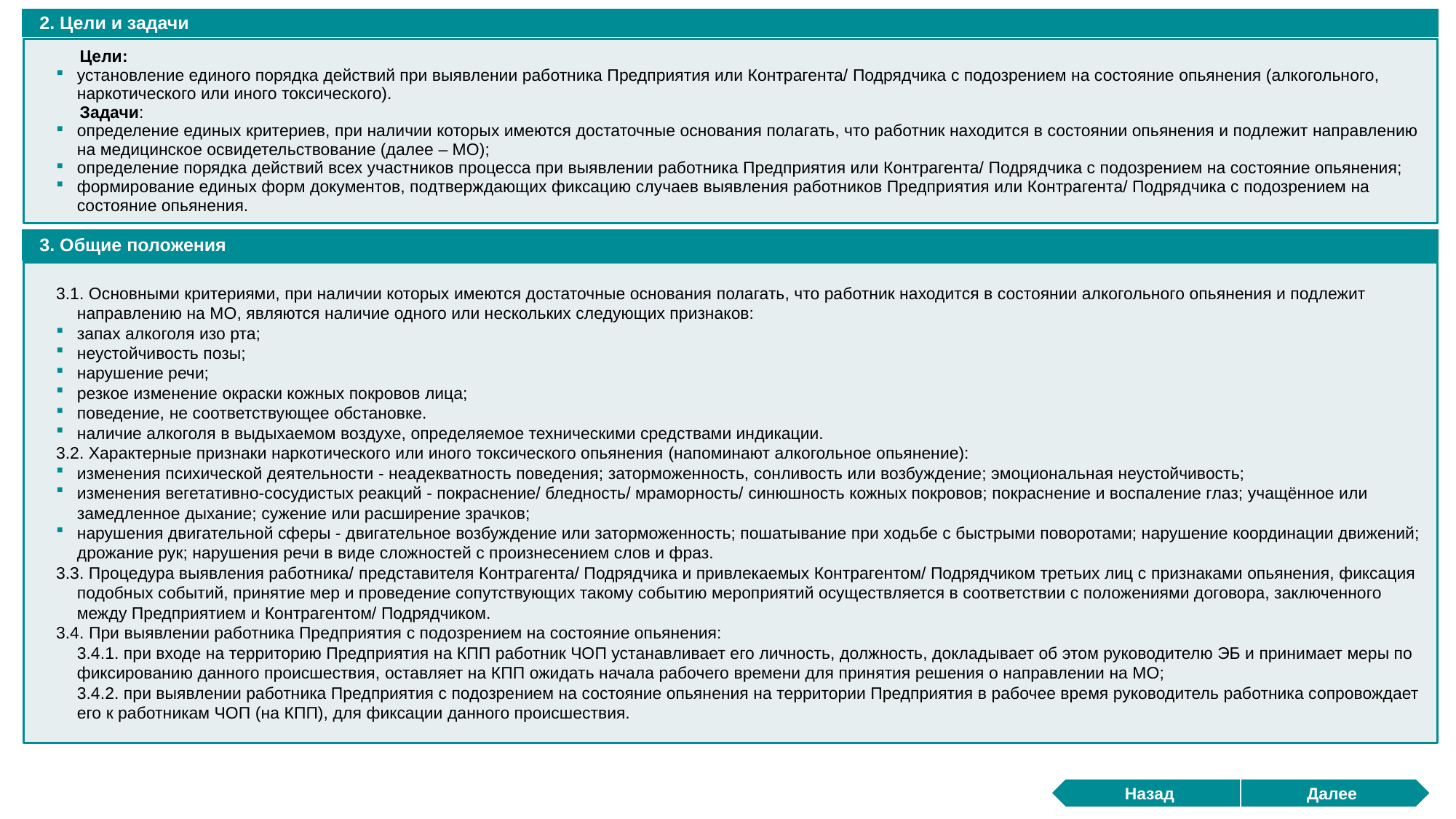

2. Цели и задачи
     Цели:
установление единого порядка действий при выявлении работника Предприятия или Контрагента/ Подрядчика с подозрением на состояние опьянения (алкогольного, наркотического или иного токсического).
     Задачи:
определение единых критериев, при наличии которых имеются достаточные основания полагать, что работник находится в состоянии опьянения и подлежит направлению на медицинское освидетельствование (далее – МО);
определение порядка действий всех участников процесса при выявлении работника Предприятия или Контрагента/ Подрядчика с подозрением на состояние опьянения;
формирование единых форм документов, подтверждающих фиксацию случаев выявления работников Предприятия или Контрагента/ Подрядчика с подозрением на состояние опьянения.
 3. Общие положения
3.1. Основными критериями, при наличии которых имеются достаточные основания полагать, что работник находится в состоянии алкогольного опьянения и подлежит направлению на МО, являются наличие одного или нескольких следующих признаков:
запах алкоголя изо рта;
неустойчивость позы;
нарушение речи;
резкое изменение окраски кожных покровов лица;
поведение, не соответствующее обстановке.
наличие алкоголя в выдыхаемом воздухе, определяемое техническими средствами индикации.
3.2. Характерные признаки наркотического или иного токсического опьянения (напоминают алкогольное опьянение):
изменения психической деятельности - неадекватность поведения; заторможенность, сонливость или возбуждение; эмоциональная неустойчивость;
изменения вегетативно-сосудистых реакций - покраснение/ бледность/ мраморность/ синюшность кожных покровов; покраснение и воспаление глаз; учащённое или замедленное дыхание; сужение или расширение зрачков;
нарушения двигательной сферы - двигательное возбуждение или заторможенность; пошатывание при ходьбе с быстрыми поворотами; нарушение координации движений; дрожание рук; нарушения речи в виде сложностей с произнесением слов и фраз.
3.3. Процедура выявления работника/ представителя Контрагента/ Подрядчика и привлекаемых Контрагентом/ Подрядчиком третьих лиц с признаками опьянения, фиксация подобных событий, принятие мер и проведение сопутствующих такому событию мероприятий осуществляется в соответствии с положениями договора, заключенного между Предприятием и Контрагентом/ Подрядчиком.
3.4. При выявлении работника Предприятия с подозрением на состояние опьянения:
	3.4.1. при входе на территорию Предприятия на КПП работник ЧОП устанавливает его личность, должность, докладывает об этом руководителю ЭБ и принимает меры по фиксированию данного происшествия, оставляет на КПП ожидать начала рабочего времени для принятия решения о направлении на МО;
	3.4.2. при выявлении работника Предприятия с подозрением на состояние опьянения на территории Предприятия в рабочее время руководитель работника сопровождает его к работникам ЧОП (на КПП), для фиксации данного происшествия.
Назад
Далее